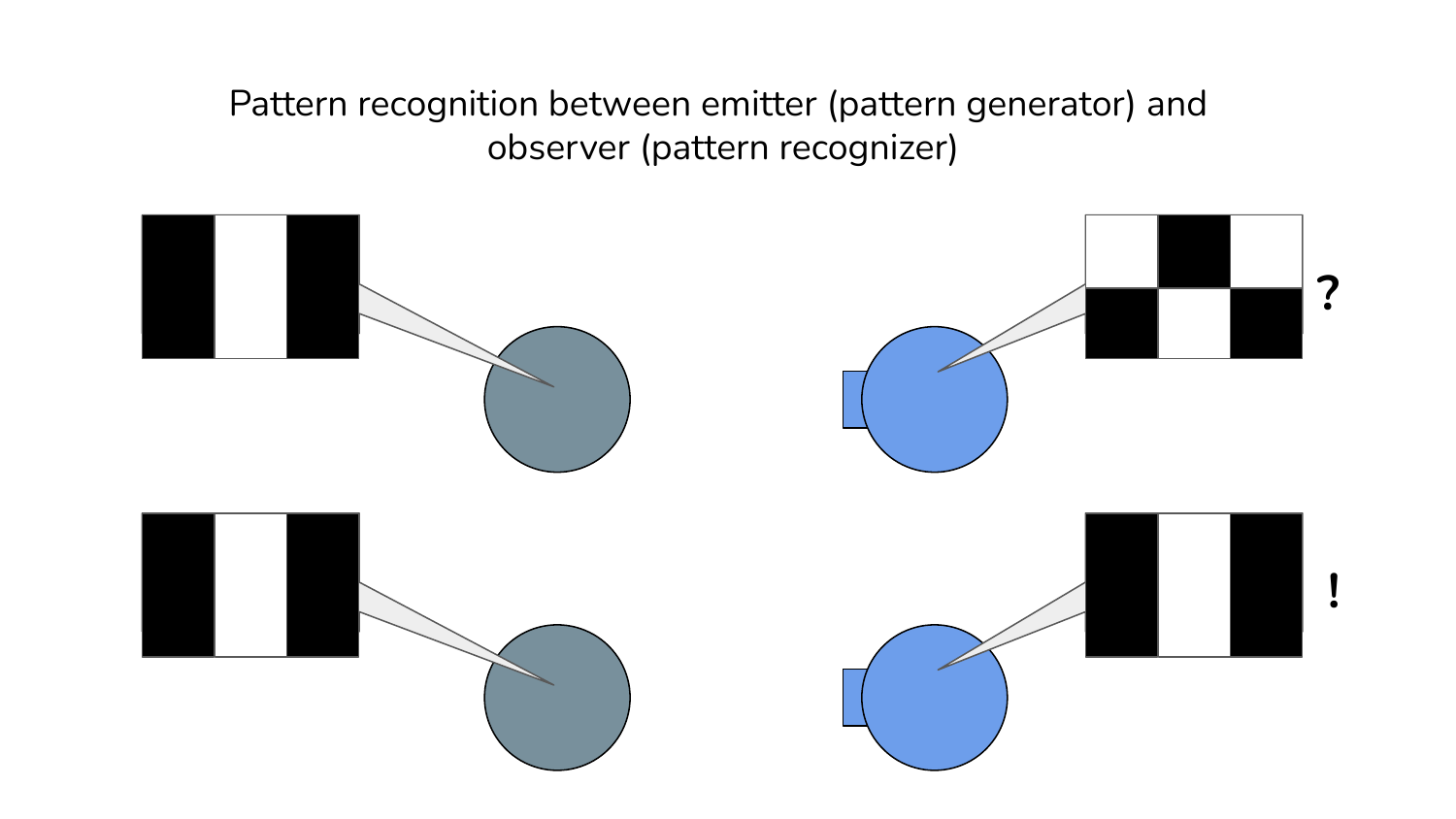

Pattern recognition between emitter (pattern generator) and
observer (pattern recognizer)

?

!